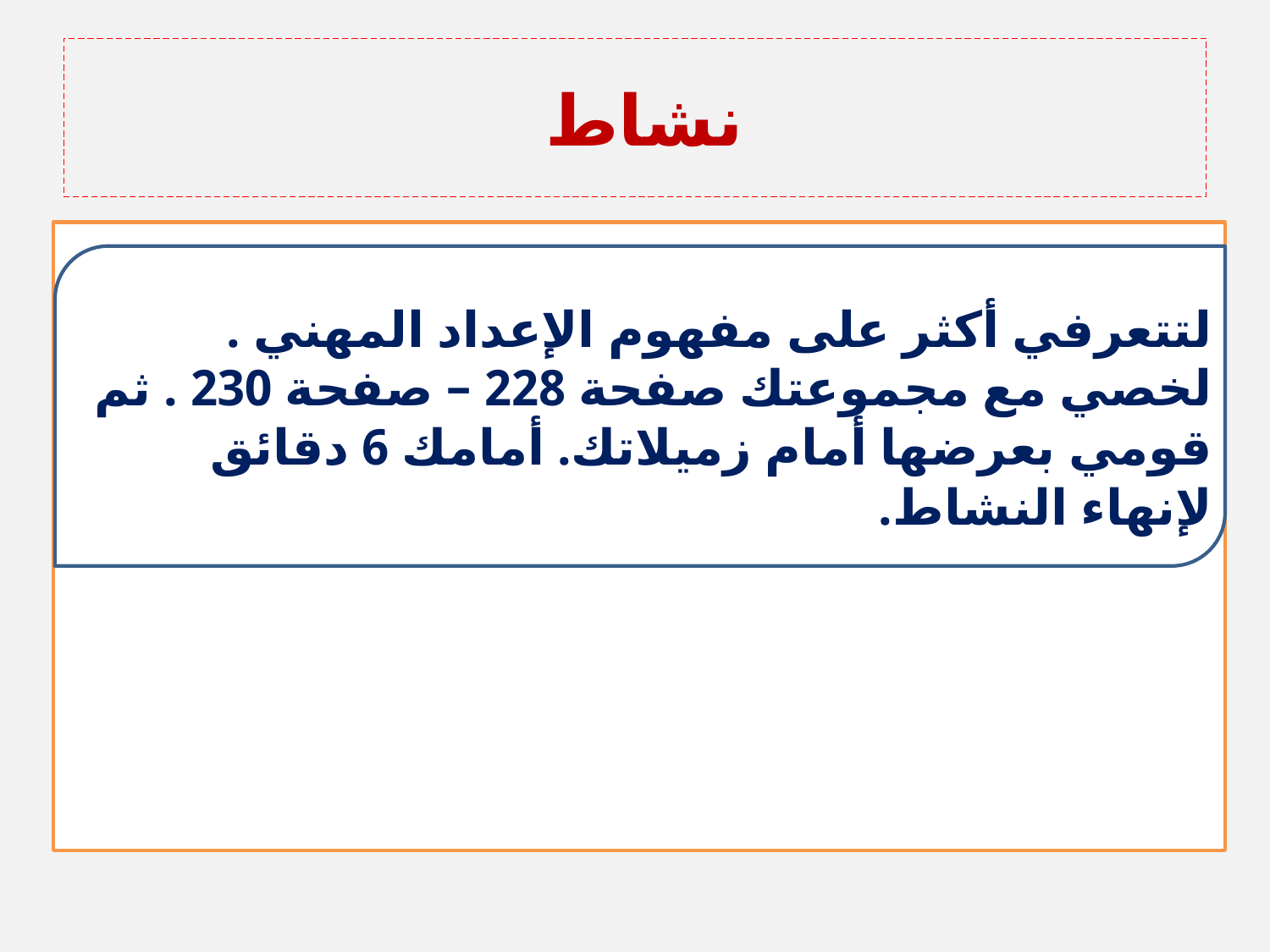

# نشاط

لتتعرفي أكثر على مفهوم الإعداد المهني . لخصي مع مجموعتك صفحة 228 – صفحة 230 . ثم قومي بعرضها أمام زميلاتك. أمامك 6 دقائق لإنهاء النشاط.